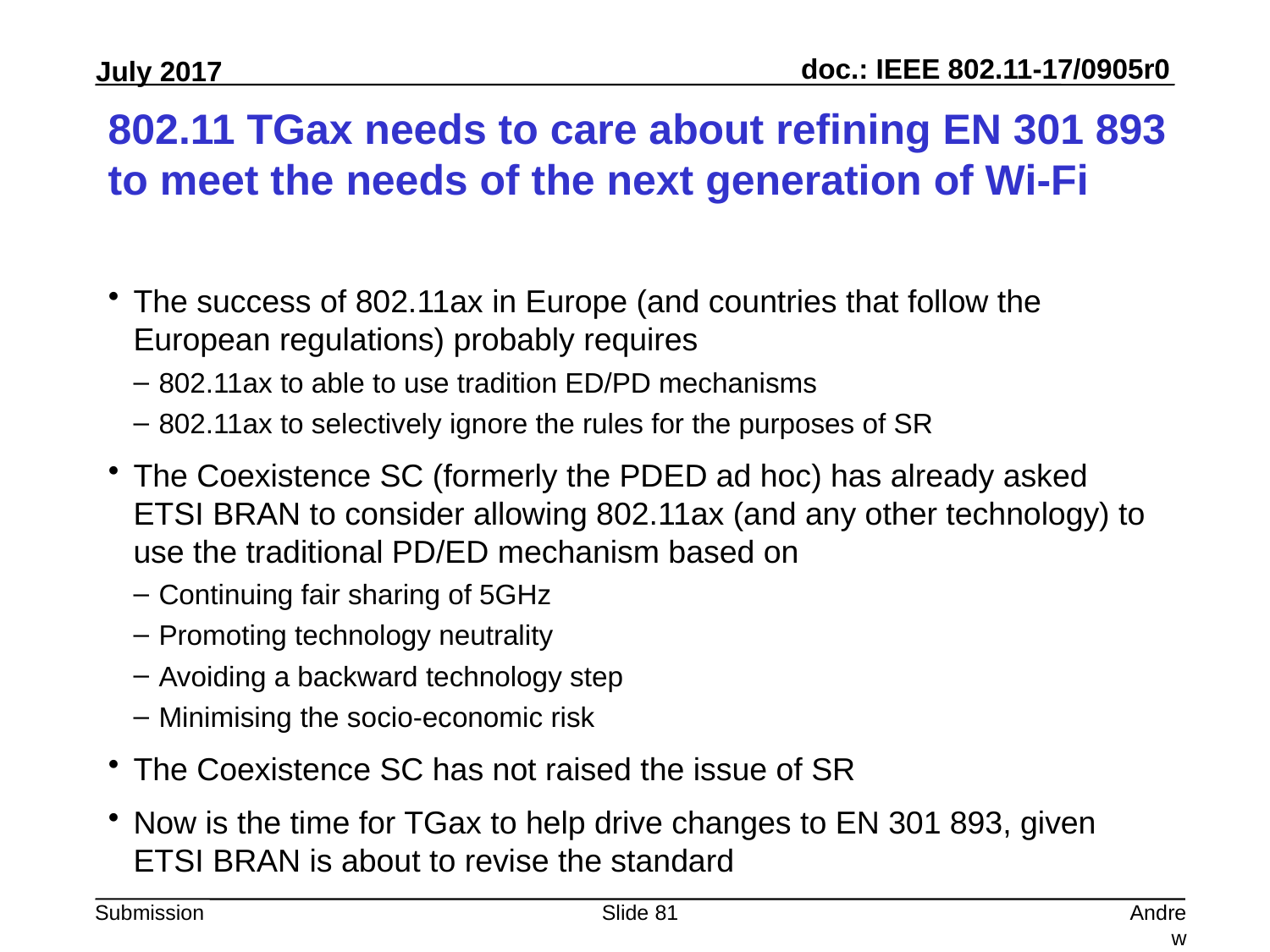

# 802.11 TGax needs to care about refining EN 301 893 to meet the needs of the next generation of Wi-Fi
The success of 802.11ax in Europe (and countries that follow the European regulations) probably requires
802.11ax to able to use tradition ED/PD mechanisms
802.11ax to selectively ignore the rules for the purposes of SR
The Coexistence SC (formerly the PDED ad hoc) has already asked ETSI BRAN to consider allowing 802.11ax (and any other technology) to use the traditional PD/ED mechanism based on
Continuing fair sharing of 5GHz
Promoting technology neutrality
Avoiding a backward technology step
Minimising the socio-economic risk
The Coexistence SC has not raised the issue of SR
Now is the time for TGax to help drive changes to EN 301 893, given ETSI BRAN is about to revise the standard

Slide 81
Andrew Myles, Cisco